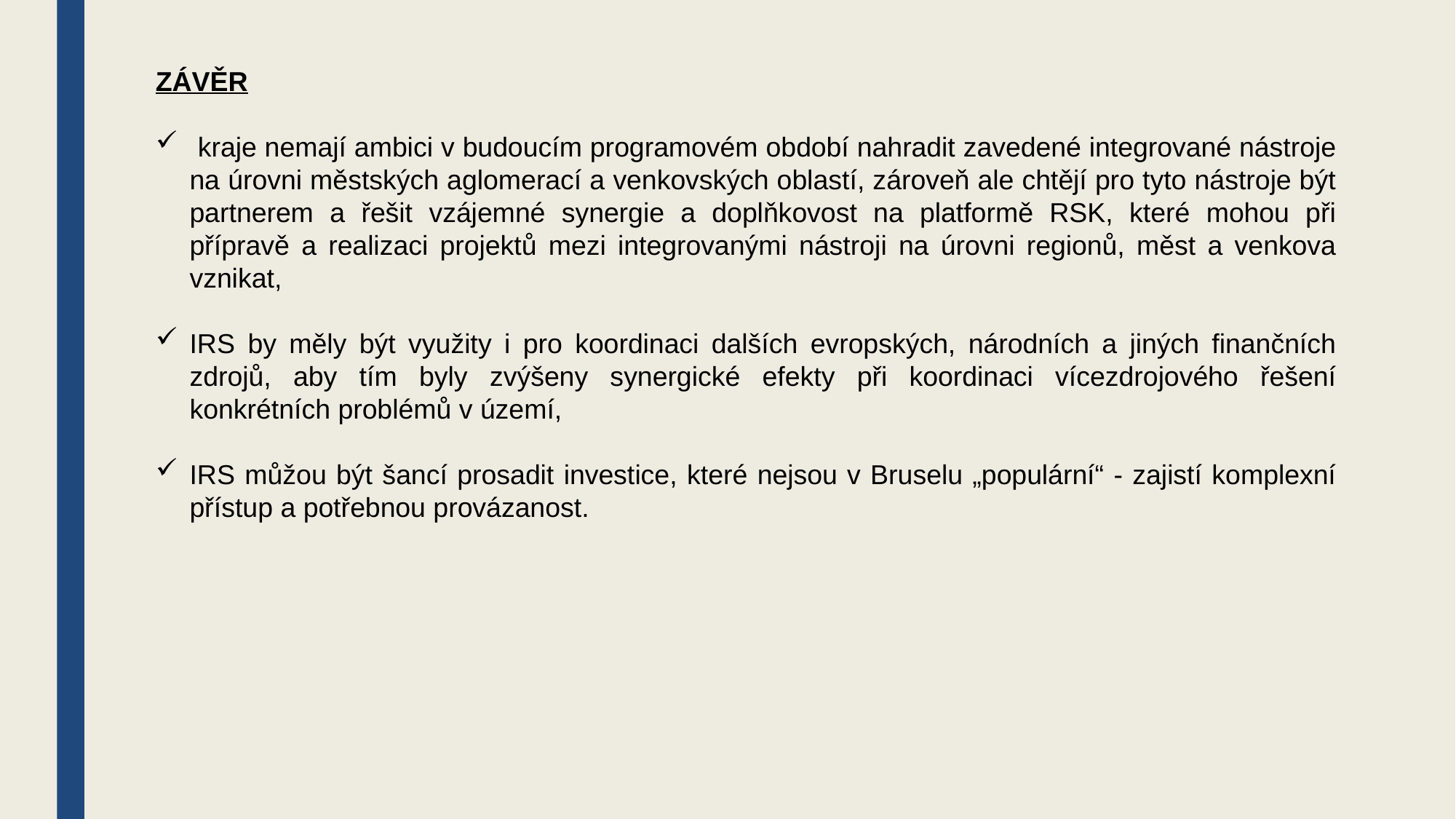

ZÁVĚR

 kraje nemají ambici v budoucím programovém období nahradit zavedené integrované nástroje na úrovni městských aglomerací a venkovských oblastí, zároveň ale chtějí pro tyto nástroje být partnerem a řešit vzájemné synergie a doplňkovost na platformě RSK, které mohou při přípravě a realizaci projektů mezi integrovanými nástroji na úrovni regionů, měst a venkova vznikat,

IRS by měly být využity i pro koordinaci dalších evropských, národních a jiných finančních zdrojů, aby tím byly zvýšeny synergické efekty při koordinaci vícezdrojového řešení konkrétních problémů v území,

IRS můžou být šancí prosadit investice, které nejsou v Bruselu „populární“ - zajistí komplexní přístup a potřebnou provázanost.